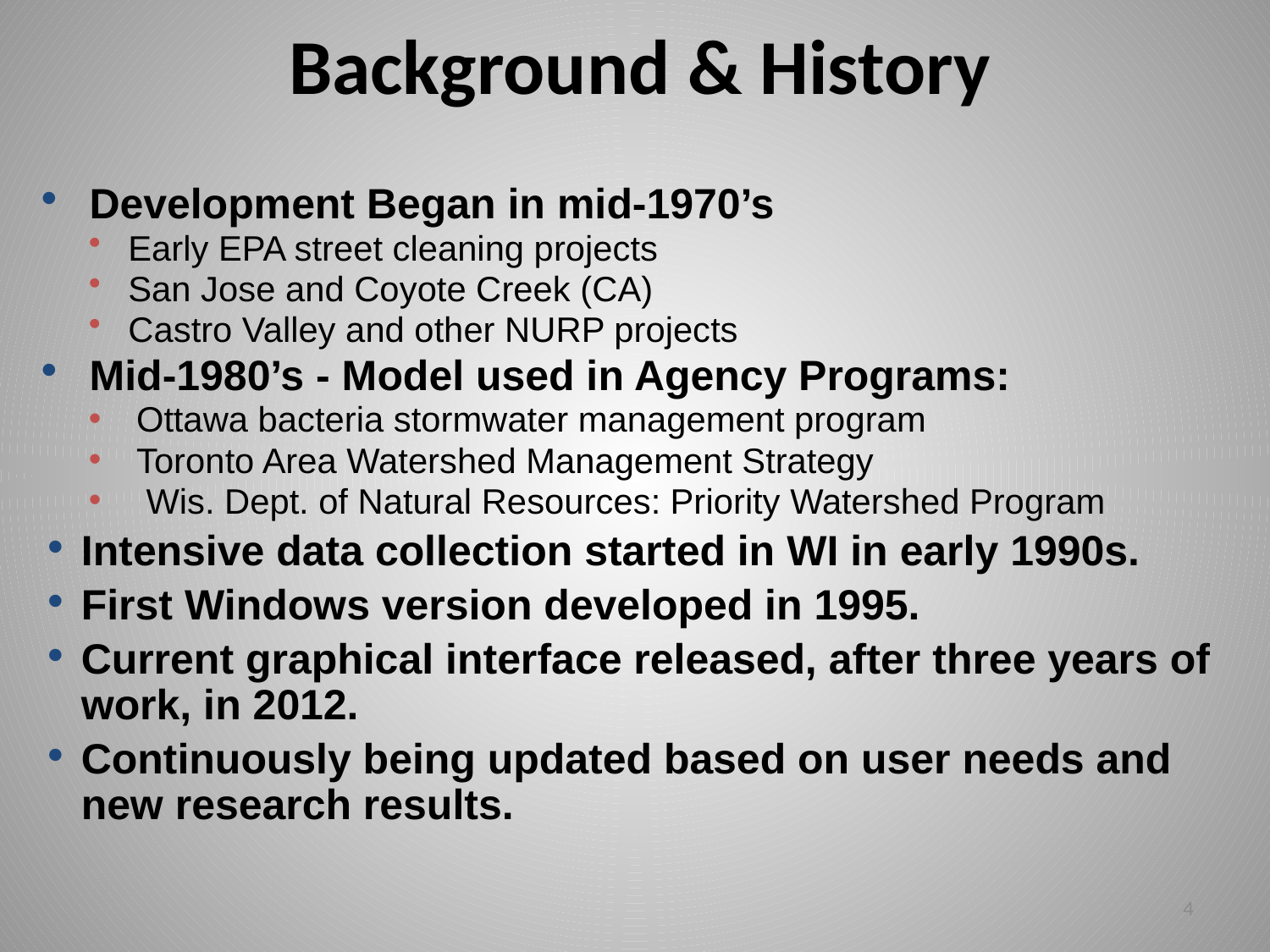

Background & History
Development Began in mid-1970’s
Early EPA street cleaning projects
San Jose and Coyote Creek (CA)
Castro Valley and other NURP projects
Mid-1980’s - Model used in Agency Programs:
Ottawa bacteria stormwater management program
Toronto Area Watershed Management Strategy
 Wis. Dept. of Natural Resources: Priority Watershed Program
Intensive data collection started in WI in early 1990s.
First Windows version developed in 1995.
Current graphical interface released, after three years of work, in 2012.
Continuously being updated based on user needs and new research results.

4